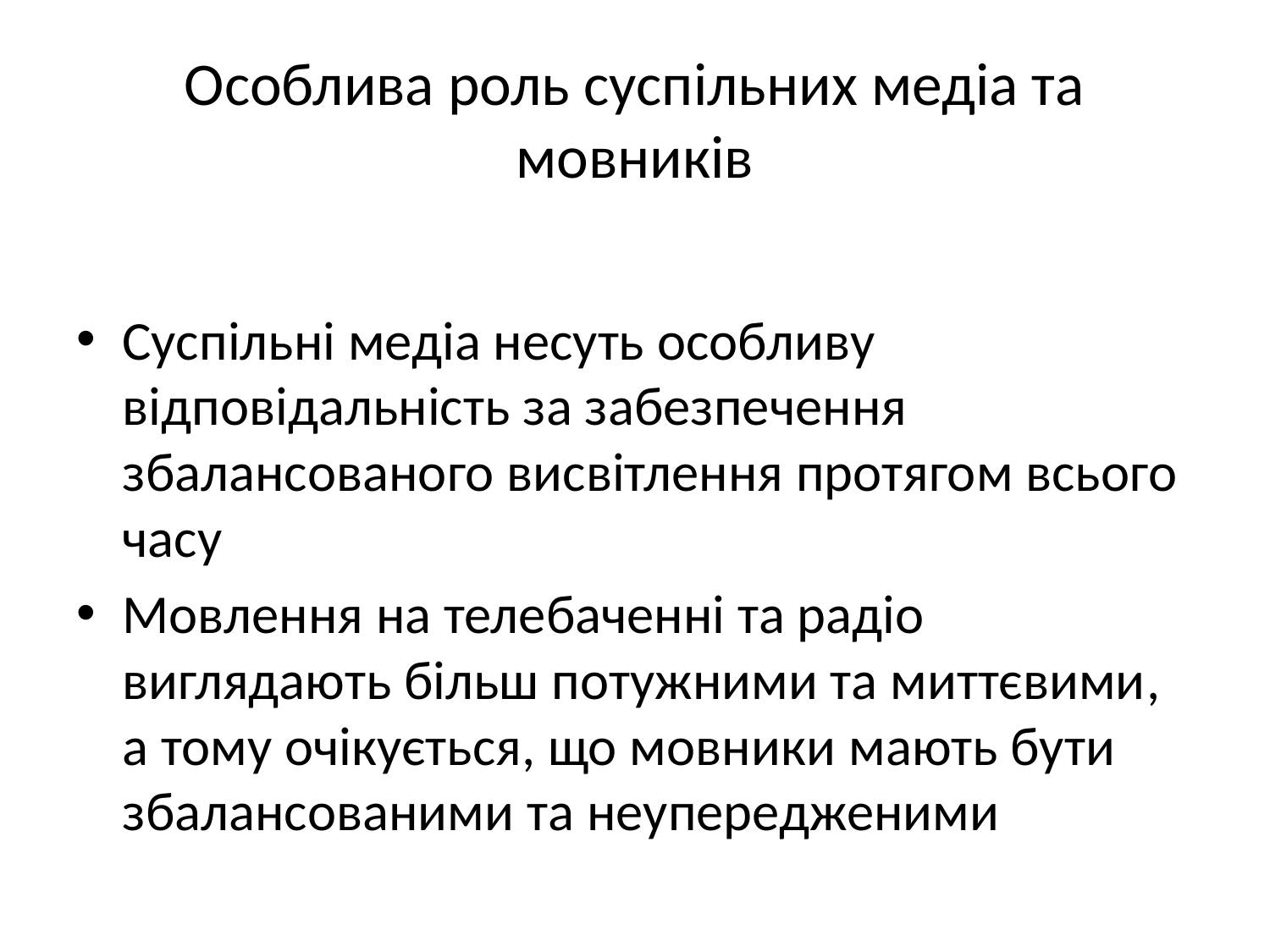

# Особлива роль суспільних медіа та мовників

Суспільні медіа несуть особливу відповідальність за забезпечення збалансованого висвітлення протягом всього часу
Мовлення на телебаченні та радіо виглядають більш потужними та миттєвими, а тому очікується, що мовники мають бути збалансованими та неупередженими